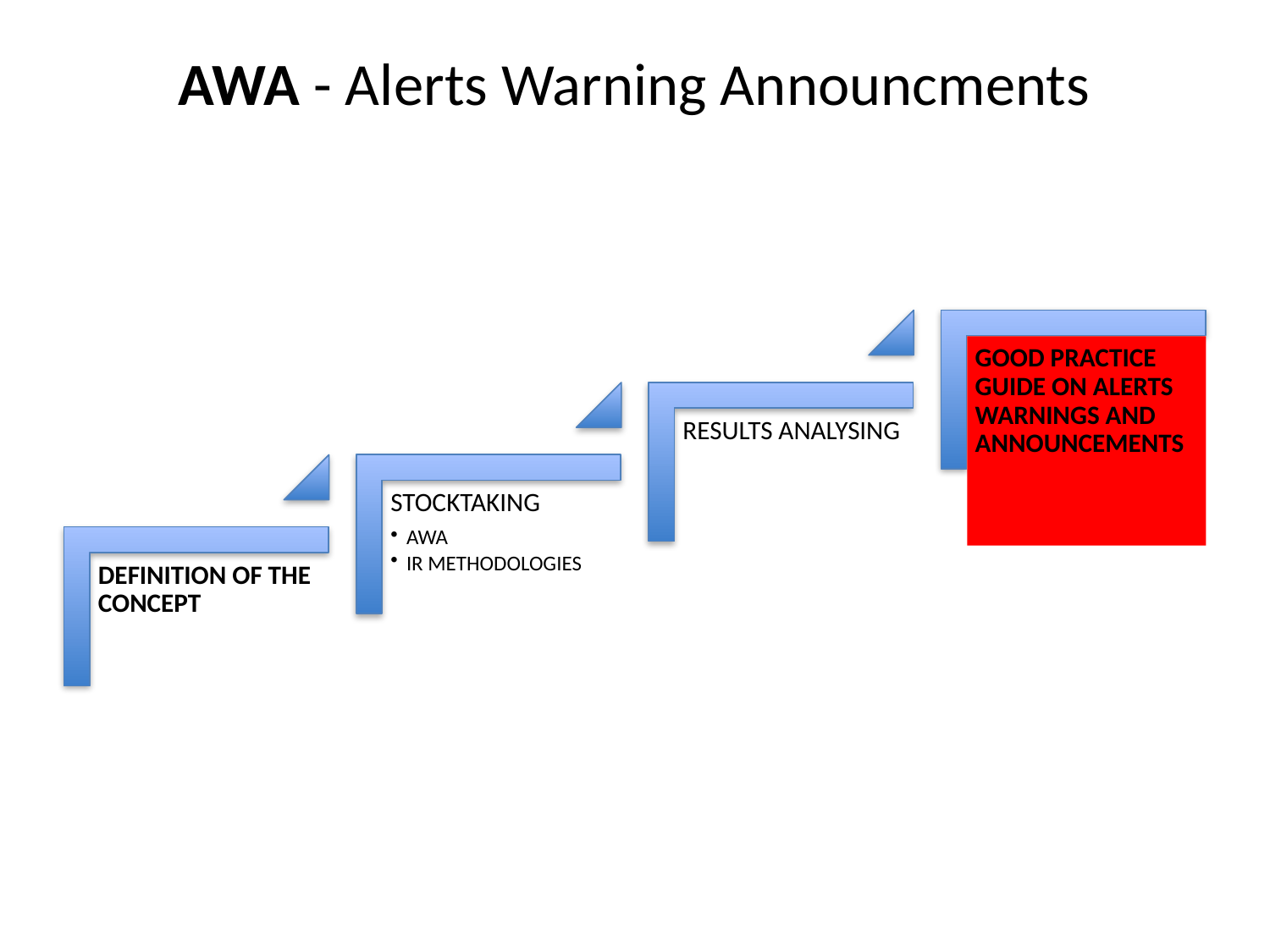

# AWA - Alerts Warning Announcments
DEFINITION OF THE CONCEPT
STOCKTAKING
AWA
IR METHODOLOGIES
RESULTS ANALYSING
GOOD PRACTICE GUIDE ON ALERTS WARNINGS AND ANNOUNCEMENTS